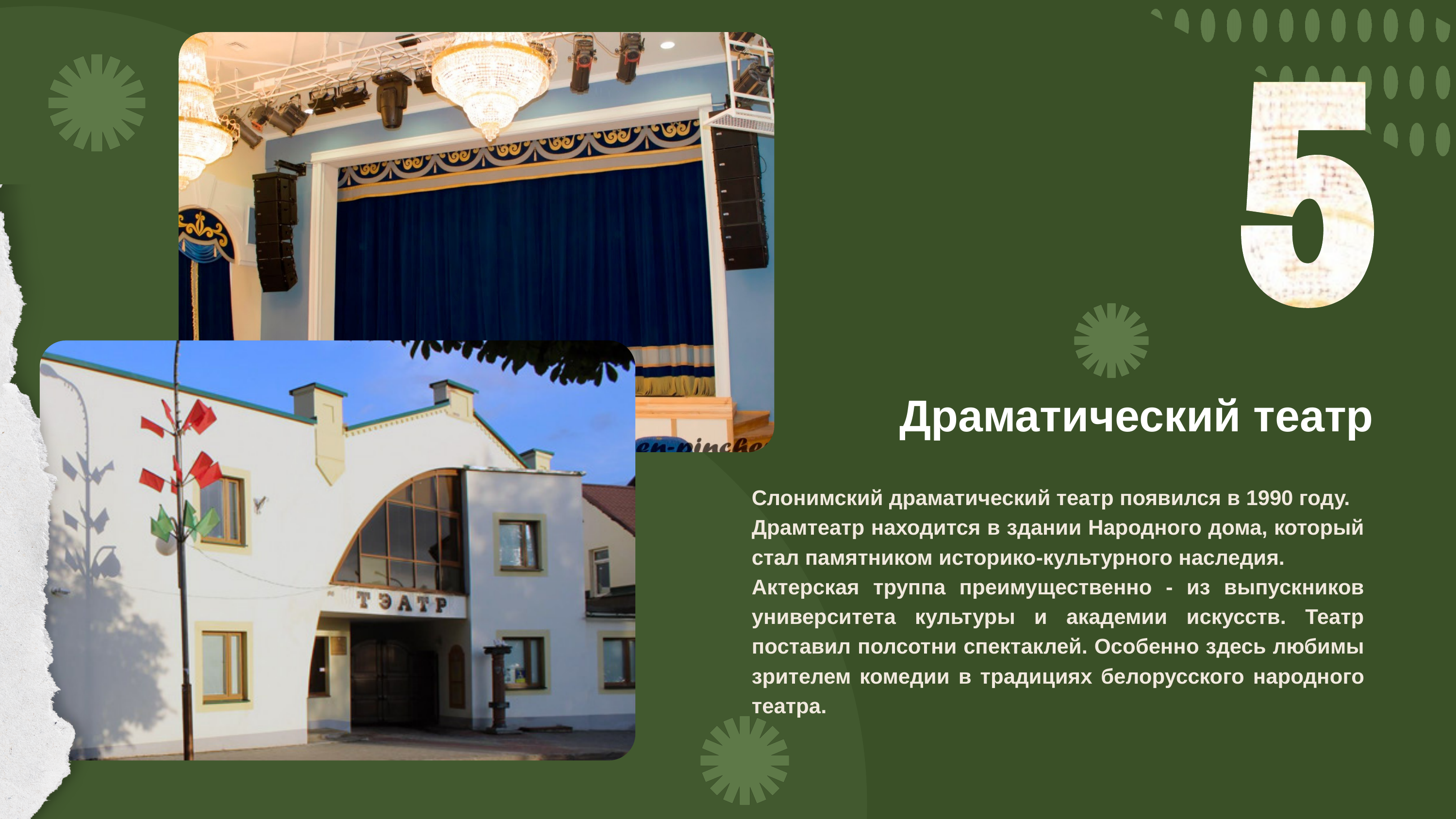

Драматический театр
Слонимский драматический театр появился в 1990 году.
Драмтеатр находится в здании Народного дома, который стал памятником историко-культурного наследия.
Актерская труппа преимущественно - из выпускников университета культуры и академии искусств. Театр поставил полсотни спектаклей. Особенно здесь любимы зрителем комедии в традициях белорусского народного театра.